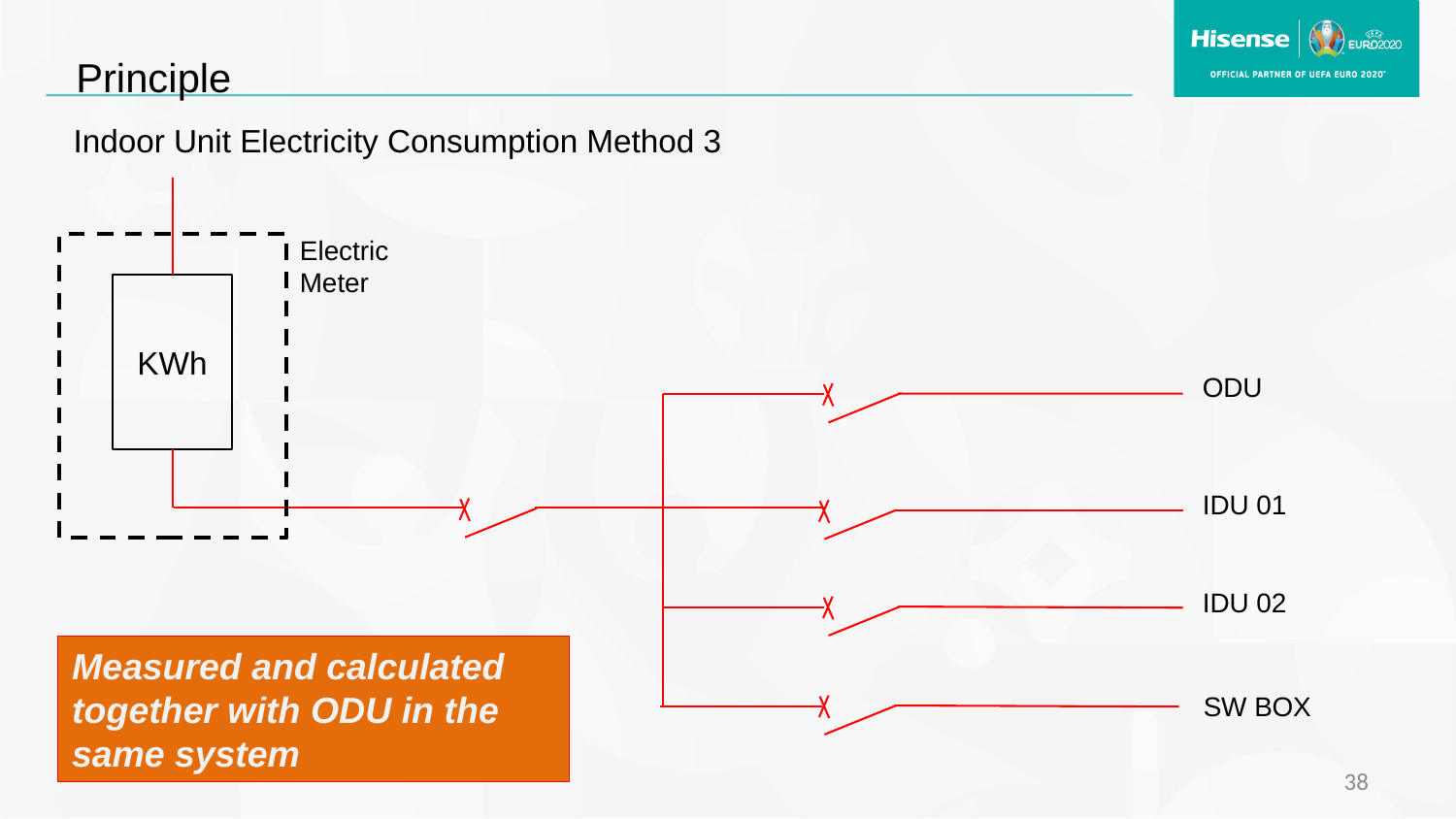

Principle
Indoor Unit Electricity Consumption Method 3
Electric Meter

KWh
ODU
IDU 01
IDU 02
Measured and calculated together with ODU in the same system
SW BOX
38